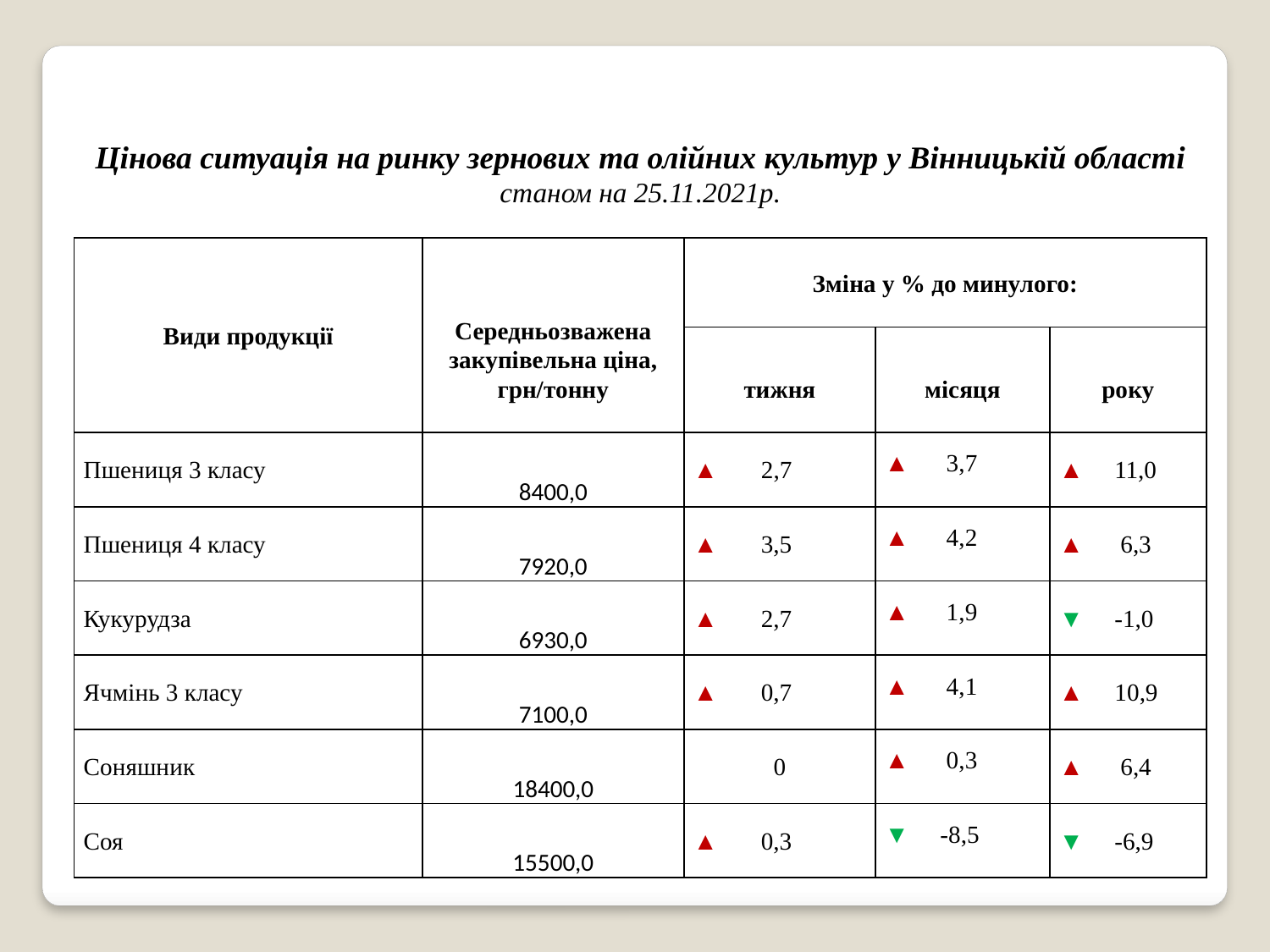

| Цінова ситуація на ринку зернових та олійних культур у Вінницькій області станом на 25.11.2021р. |  |  |  |  |
| --- | --- | --- | --- | --- |
| Види продукції | Середньозважена закупівельна ціна, грн/тонну | Зміна у % до минулого: |  |  |
|  |  | тижня | місяця | року |
| Пшениця 3 класу | 8400,0 | ▲ 2,7 | ▲ 3,7 | ▲ 11,0 |
| Пшениця 4 класу | 7920,0 | ▲ 3,5 | ▲ 4,2 | ▲ 6,3 |
| Кукурудза | 6930,0 | ▲ 2,7 | ▲ 1,9 | ▼ -1,0 |
| Ячмінь 3 класу | 7100,0 | ▲ 0,7 | ▲ 4,1 | ▲ 10,9 |
| Соняшник | 18400,0 | 0 | ▲ 0,3 | ▲ 6,4 |
| Соя | 15500,0 | ▲ 0,3 | ▼ -8,5 | ▼ -6,9 |